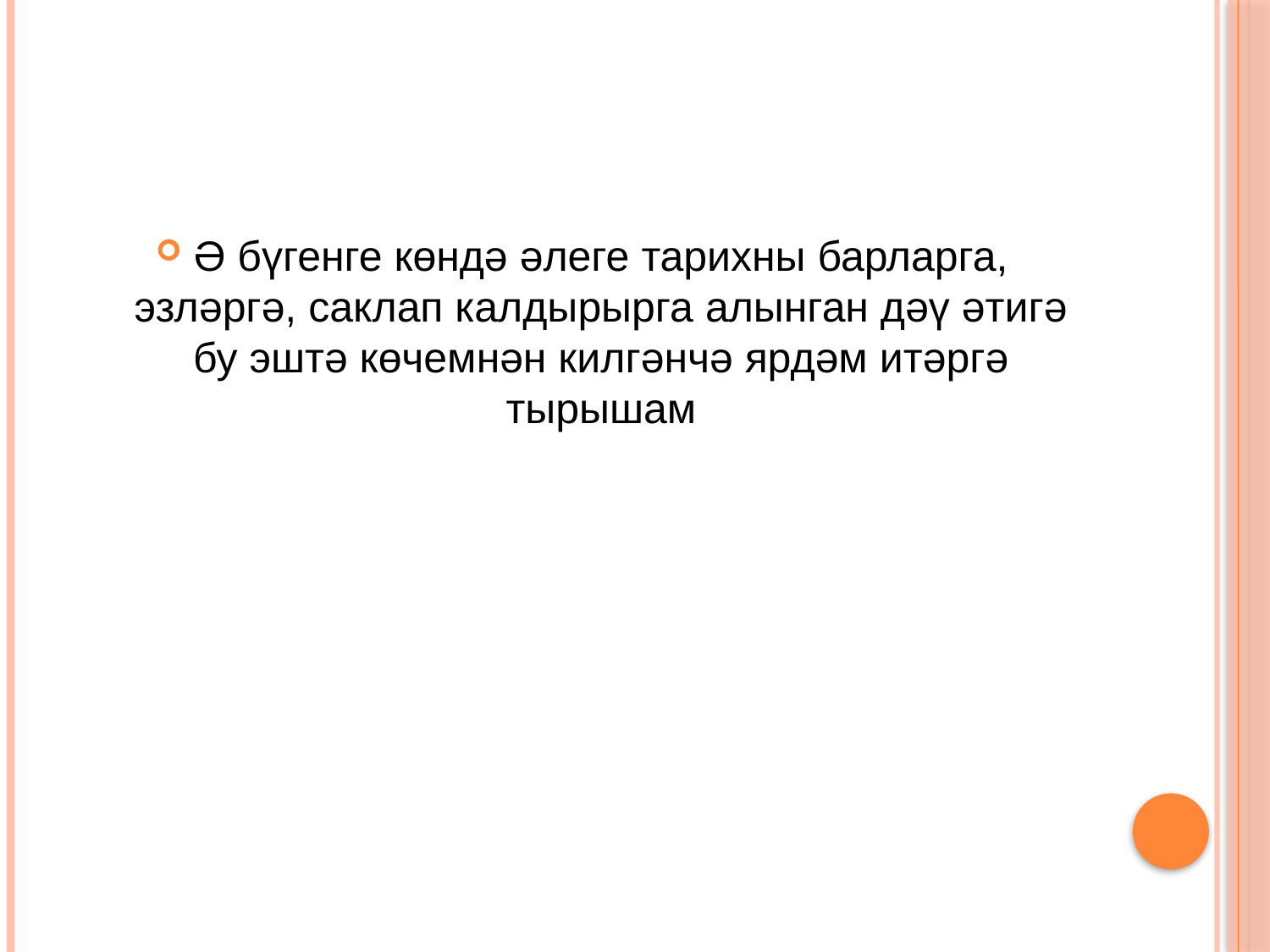

#
Ә бүгенге көндә әлеге тарихны барларга, эзләргә, саклап калдырырга алынган дәү әтигә бу эштә көчемнән килгәнчә ярдәм итәргә тырышам